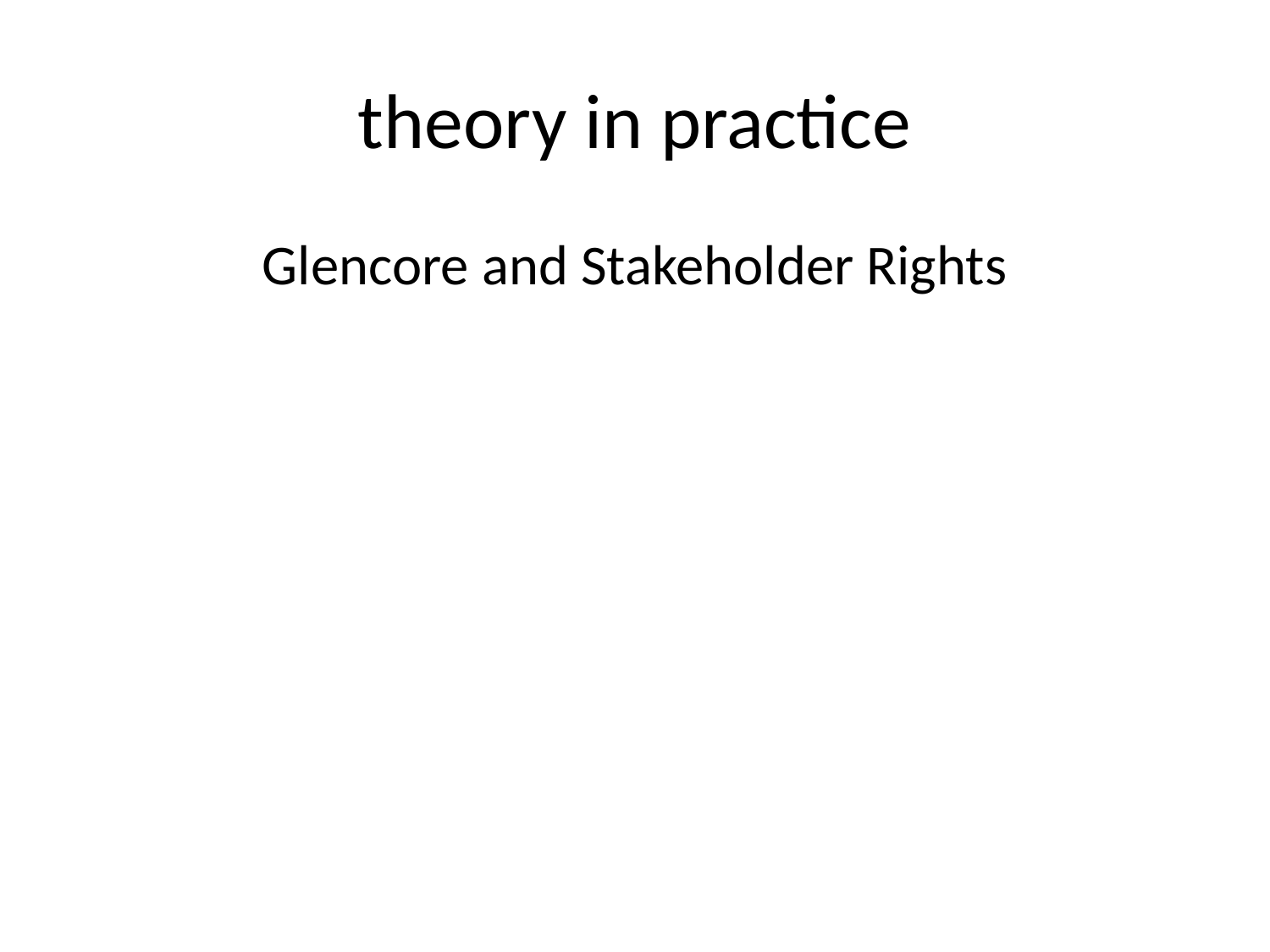

# theory in practice
Glencore and Stakeholder Rights